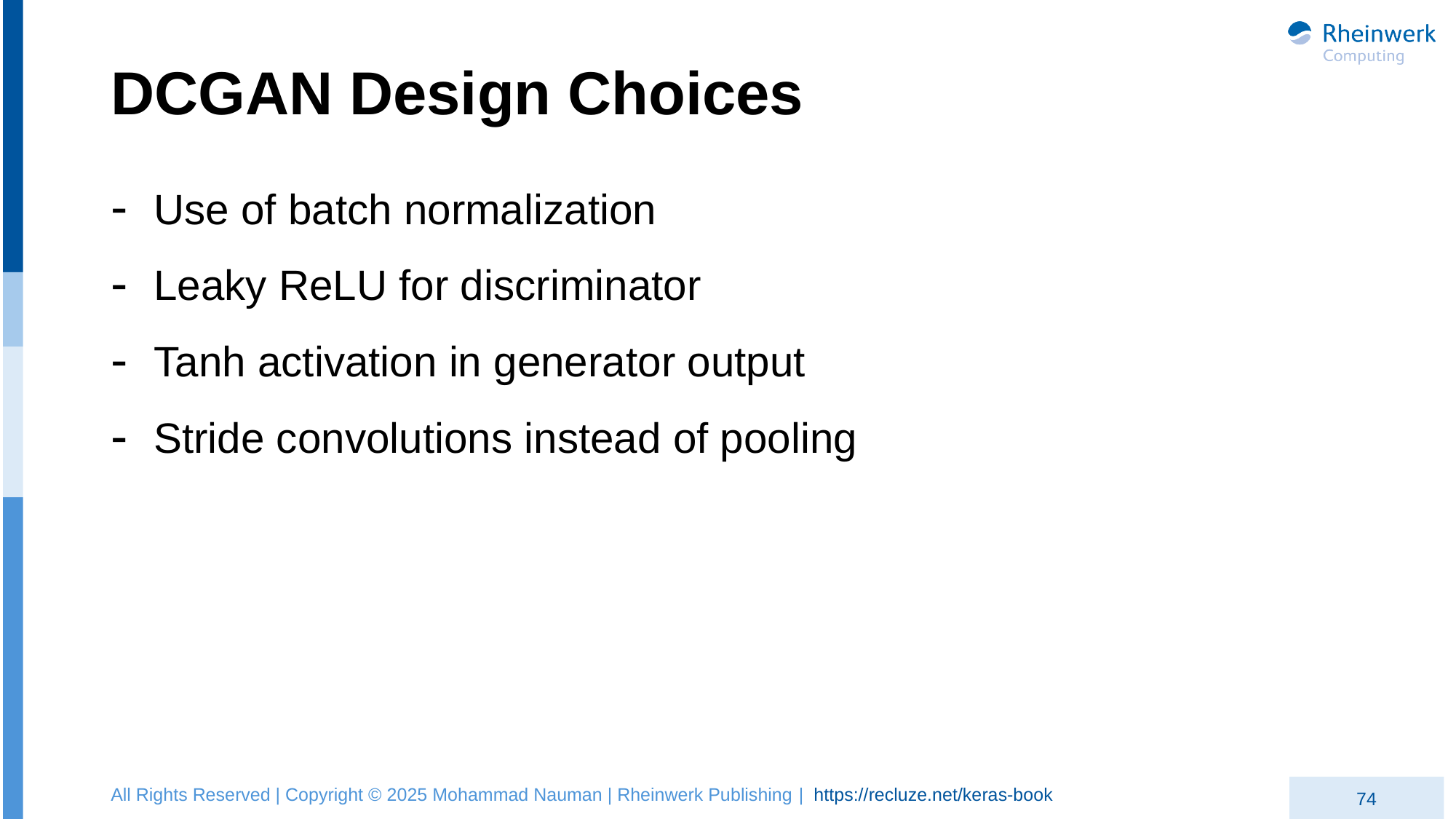

# DCGAN Design Choices
Use of batch normalization
Leaky ReLU for discriminator
Tanh activation in generator output
Stride convolutions instead of pooling